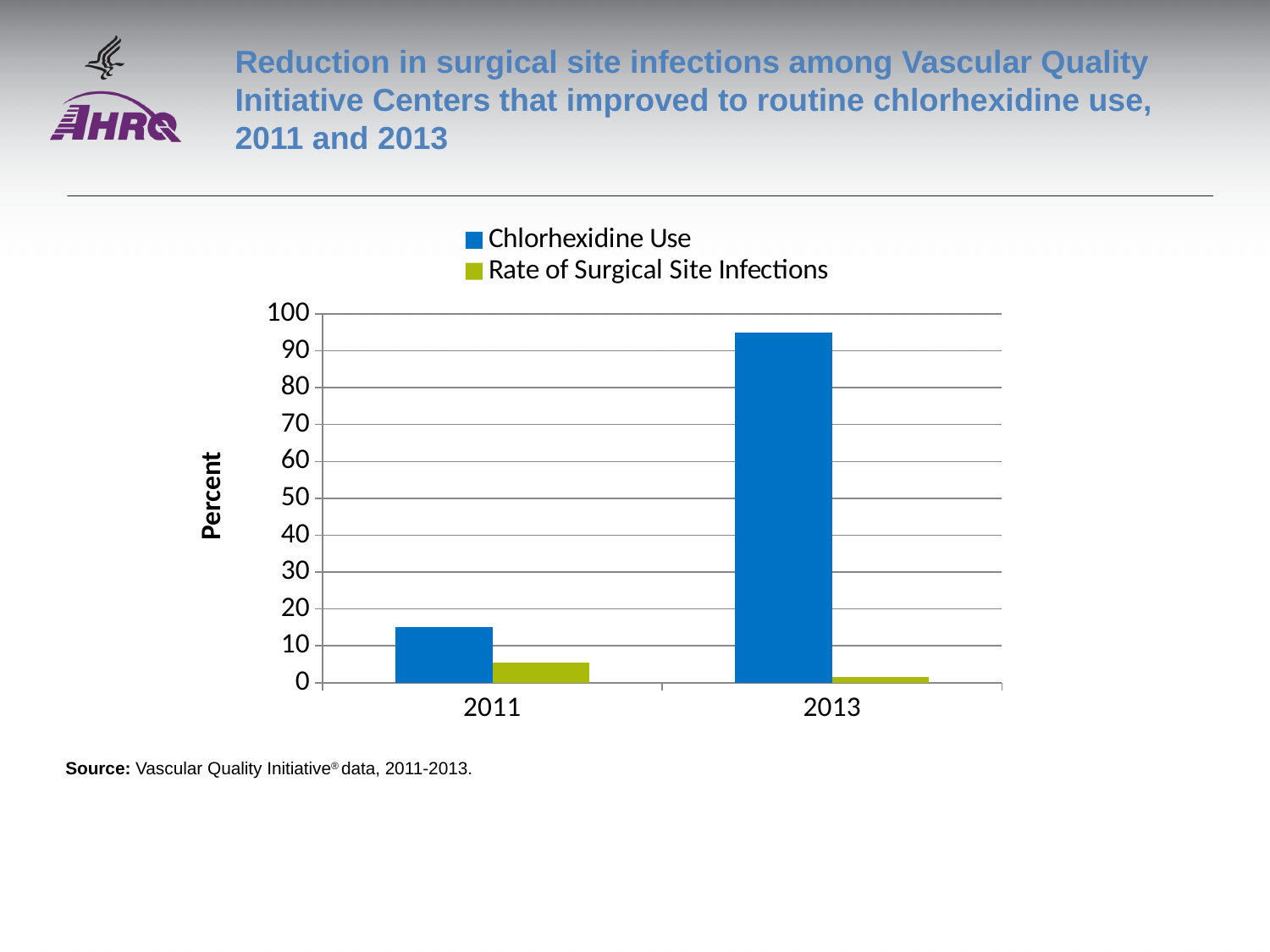

# Reduction in surgical site infections among Vascular Quality Initiative Centers that improved to routine chlorhexidine use, 2011 and 2013

### Chart

| Category | Chlorhexidine Use | Rate of Surgical Site Infections |
|---|---|---|
| 2011 | 15.0 | 5.5 |
| 2013 | 95.0 | 1.5 |
Source: Vascular Quality Initiative® data, 2011-2013.